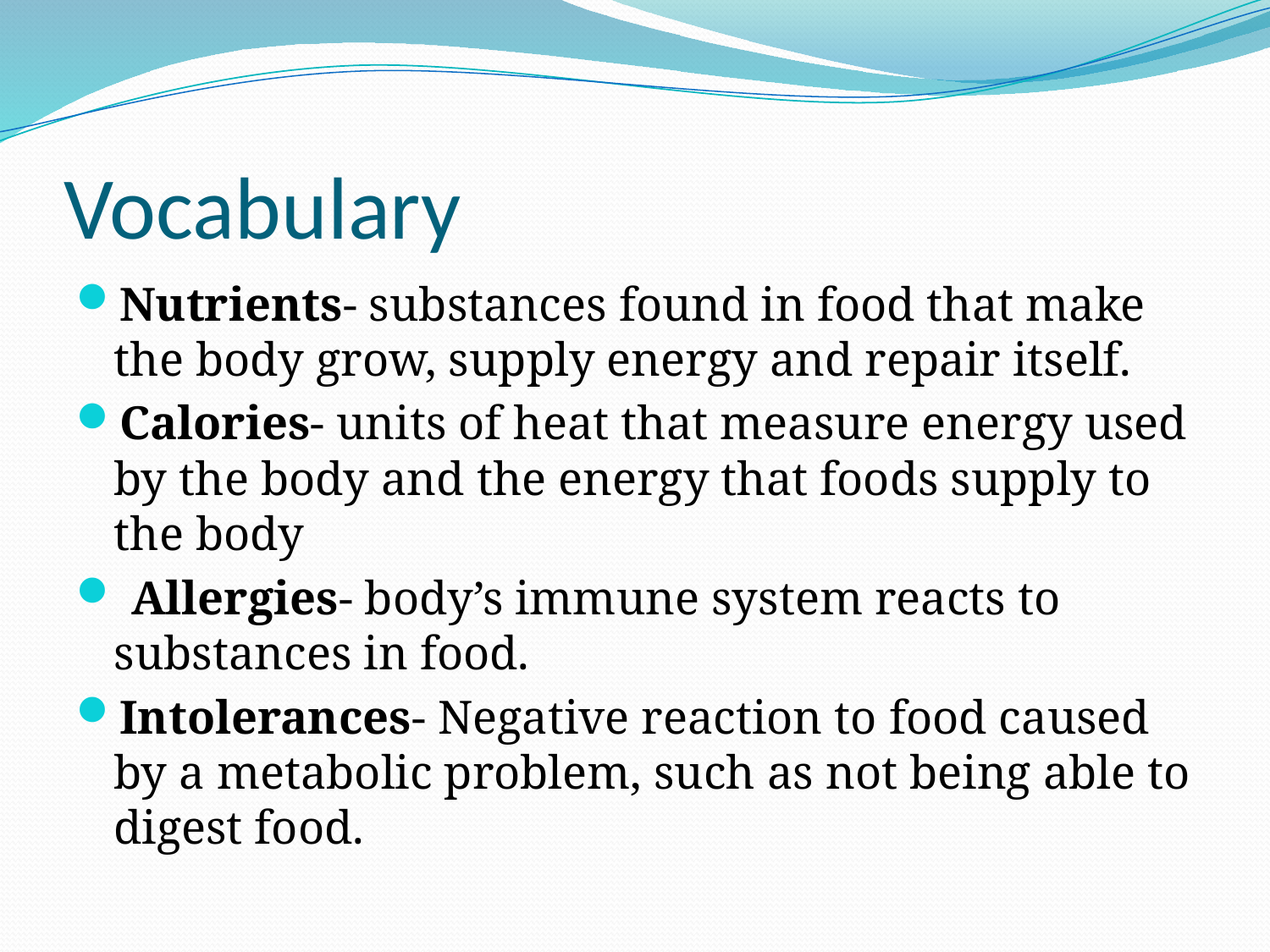

# Vocabulary
Nutrients- substances found in food that make the body grow, supply energy and repair itself.
Calories- units of heat that measure energy used by the body and the energy that foods supply to the body
 Allergies- body’s immune system reacts to substances in food.
Intolerances- Negative reaction to food caused by a metabolic problem, such as not being able to digest food.